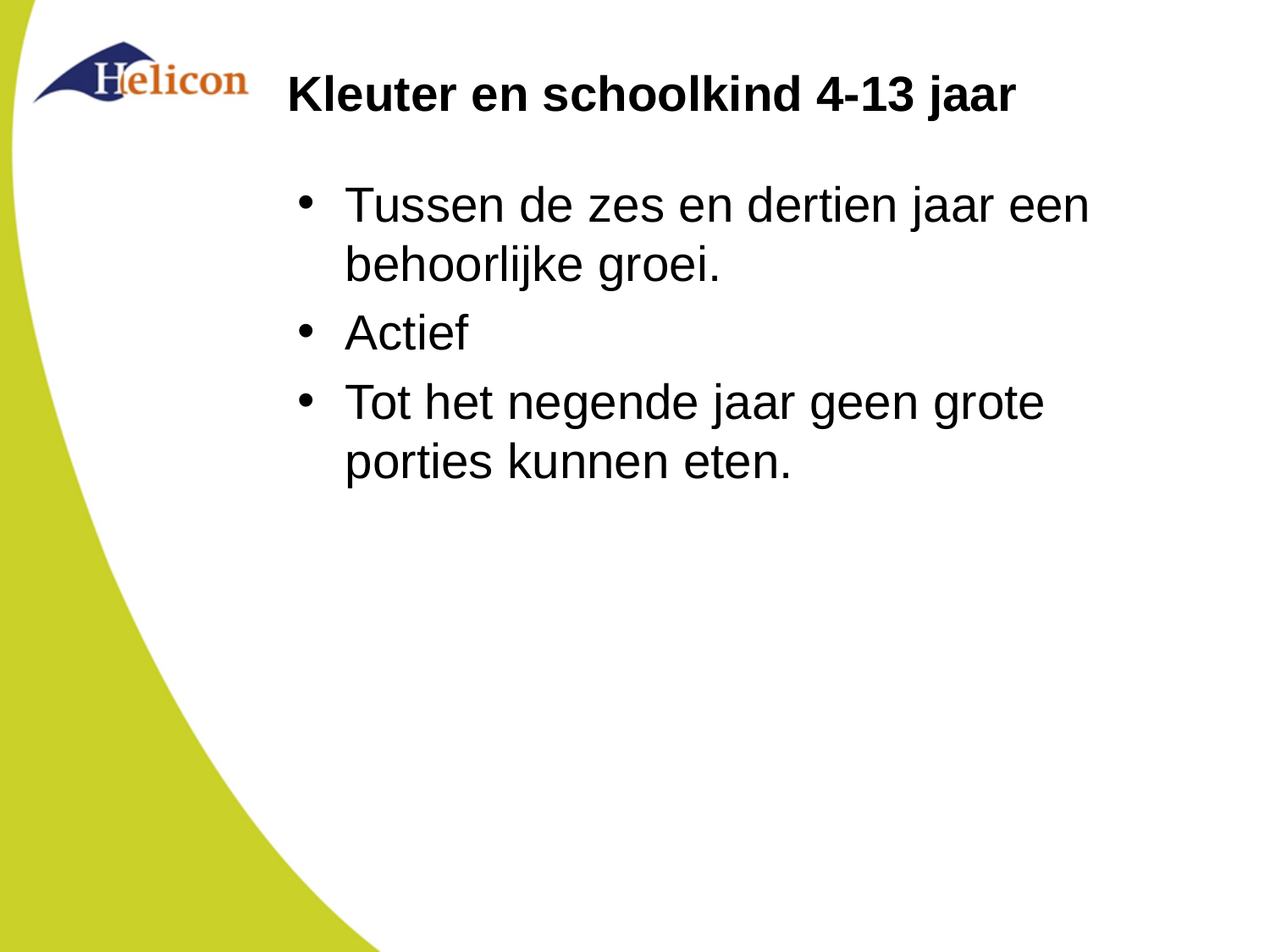

# Kleuter en schoolkind 4-13 jaar
Tussen de zes en dertien jaar een behoorlijke groei.
Actief
Tot het negende jaar geen grote porties kunnen eten.